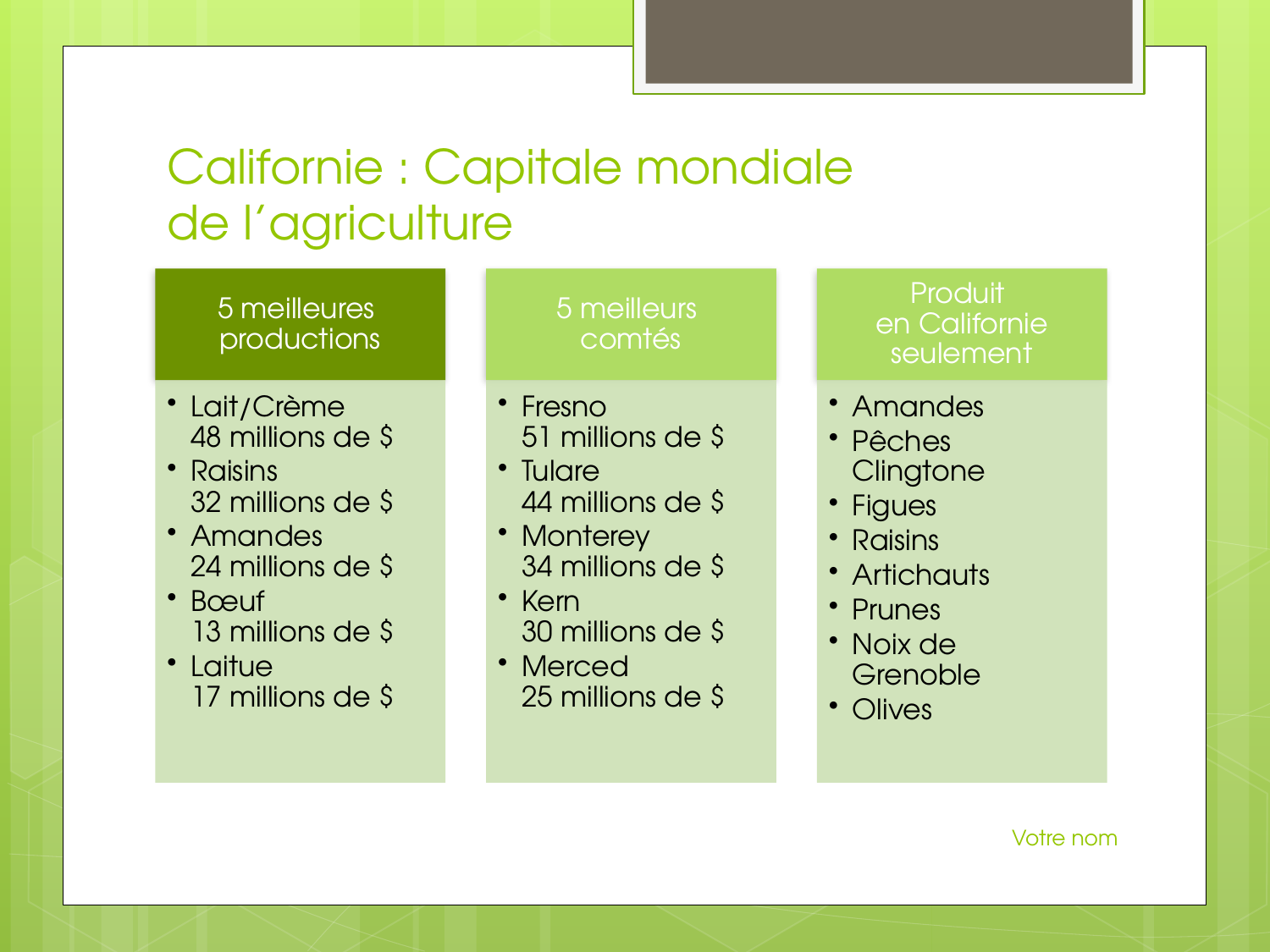

# Californie : Capitale mondiale de l’agriculture
5 meilleures  productions
Lait/Crème
48 millions de $
Raisins
32 millions de $
Amandes
24 millions de $
Bœuf
13 millions de $
Laitue
17 millions de $
5 meilleurs
comtés
Fresno
51 millions de $
Tulare
44 millions de $
Monterey
34 millions de $
Kern
30 millions de $
Merced
25 millions de $
Produit
en Californie seulement
Amandes
Pêches Clingtone
Figues
Raisins
Artichauts
Prunes
Noix de Grenoble
Olives
Votre nom